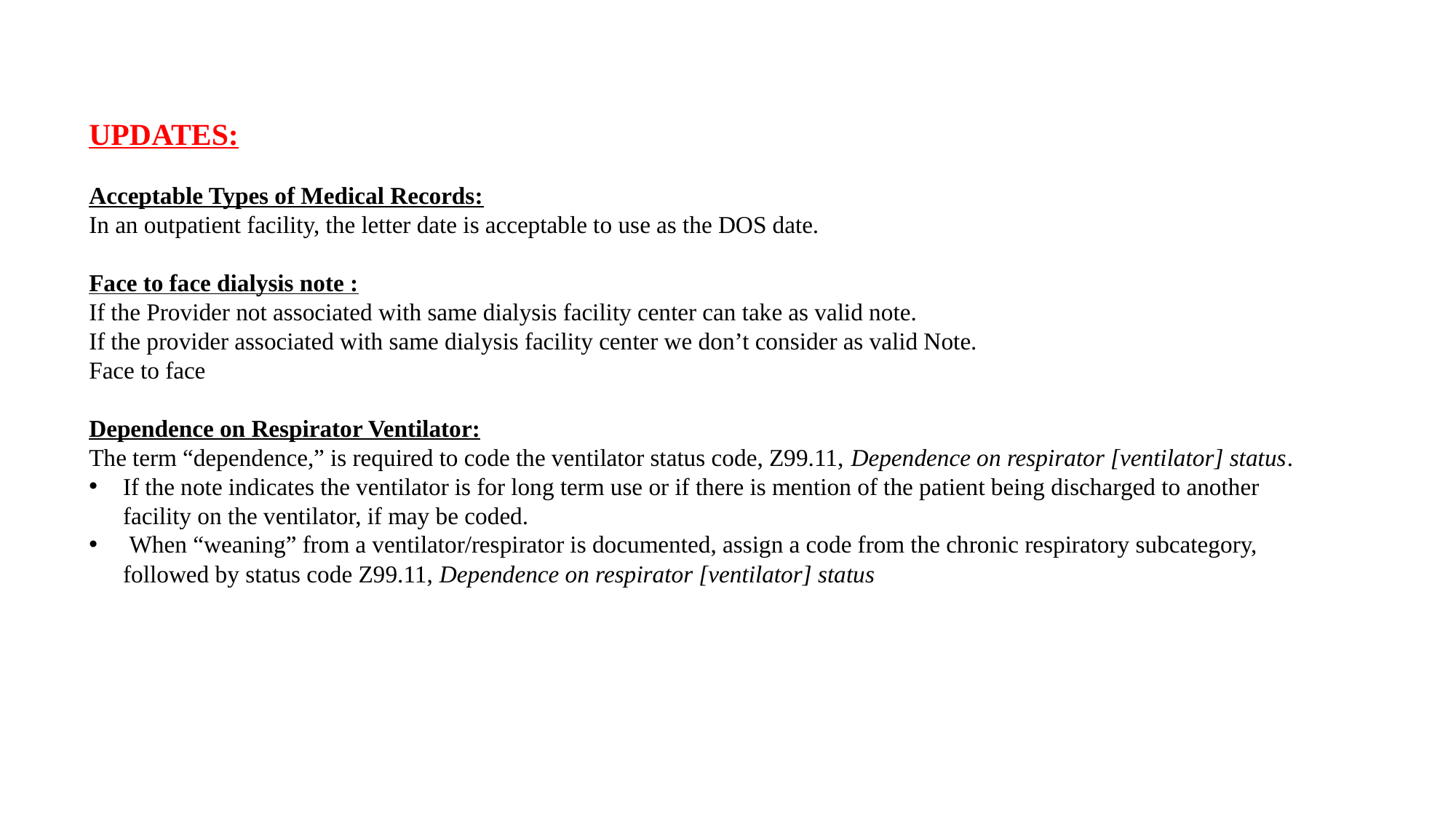

UPDATES:

Acceptable Types of Medical Records:
In an outpatient facility, the letter date is acceptable to use as the DOS date.

Face to face dialysis note :
If the Provider not associated with same dialysis facility center can take as valid note.
If the provider associated with same dialysis facility center we don’t consider as valid Note.
Face to face

Dependence on Respirator Ventilator:
The term “dependence,” is required to code the ventilator status code, Z99.11, Dependence on respirator [ventilator] status.
If the note indicates the ventilator is for long term use or if there is mention of the patient being discharged to another facility on the ventilator, if may be coded.
 When “weaning” from a ventilator/respirator is documented, assign a code from the chronic respiratory subcategory, followed by status code Z99.11, Dependence on respirator [ventilator] status